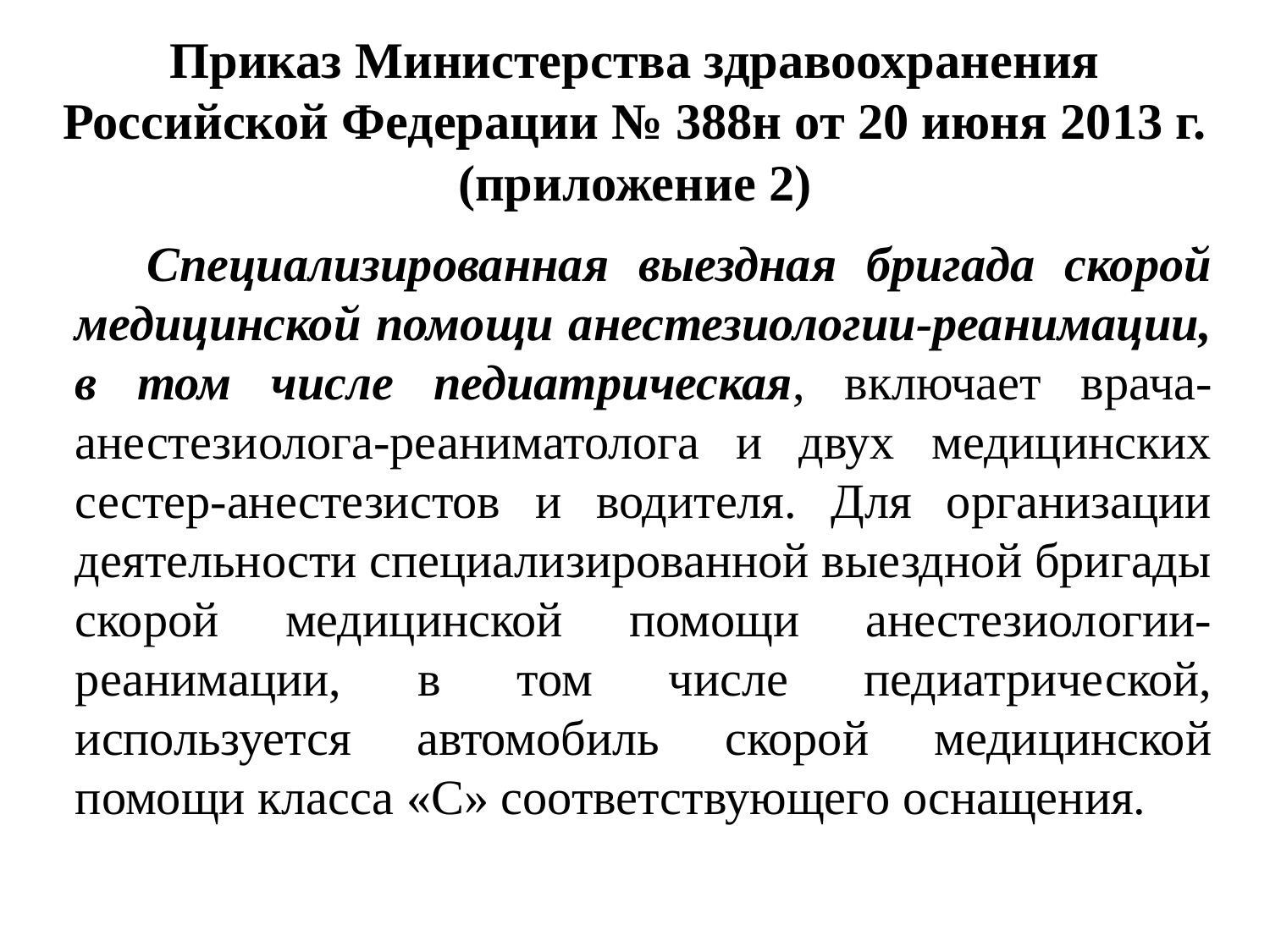

# Приказ Министерства здравоохранения Российской Федерации № 388н от 20 июня 2013 г. (приложение 2)
    Специализированная выездная бригада скорой медицинской помощи анестезиологии-реанимации, в том числе педиатрическая, включает врача-анестезиолога-реаниматолога и двух медицинских сестер-анестезистов и водителя. Для организации деятельности специализированной выездной бригады скорой медицинской помощи анестезиологии-реанимации, в том числе педиатрической, используется автомобиль скорой медицинской помощи класса «C» соответствующего оснащения.